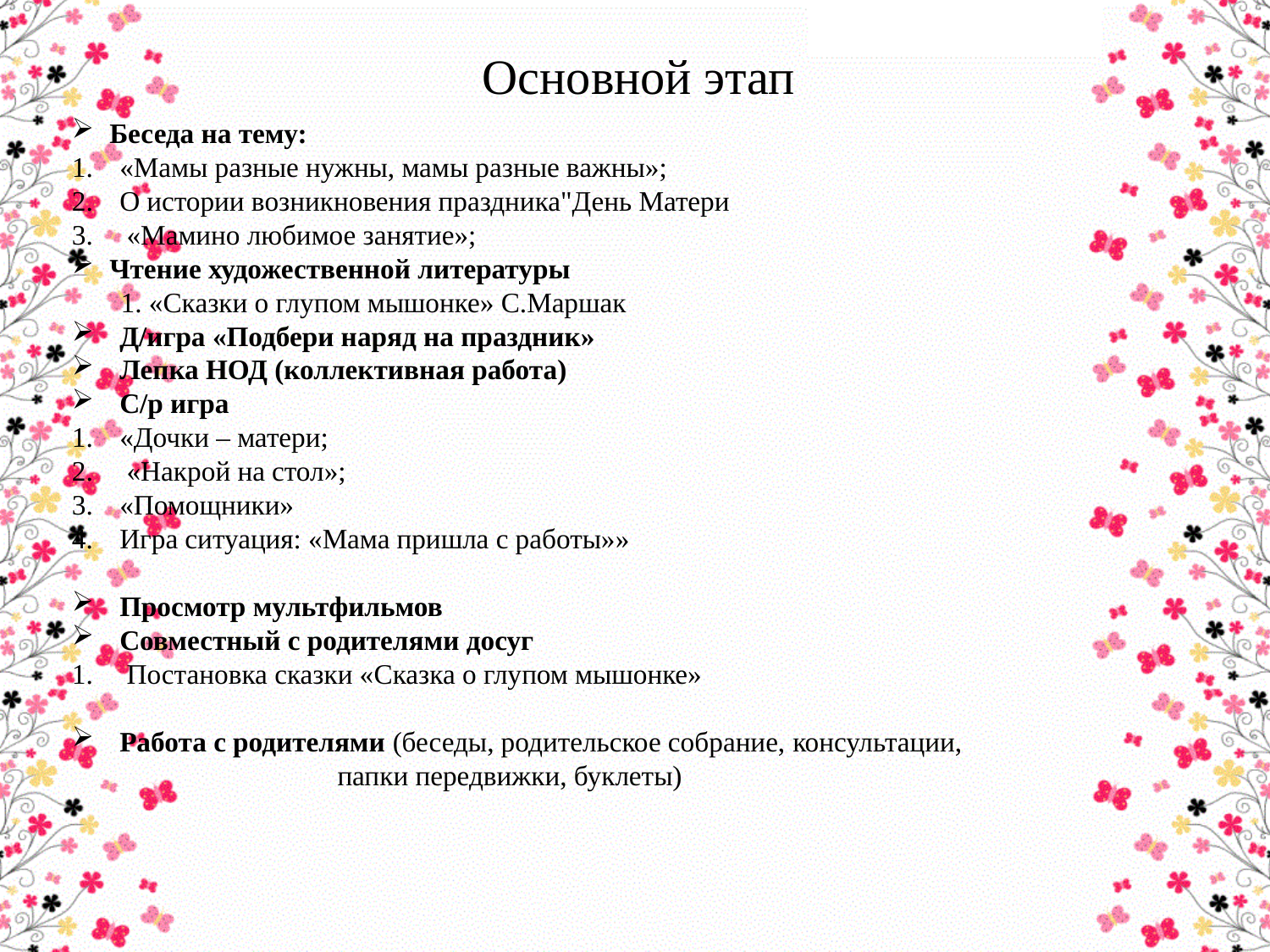

# Основной этап
Беседа на тему:
«Мамы разные нужны, мамы разные важны»;
О истории возникновения праздника"День Матери
 «Мамино любимое занятие»;
Чтение художественной литературы
       1. «Сказки о глупом мышонке» С.Маршак
Д/игра «Подбери наряд на праздник»
Лепка НОД (коллективная работа)
С/р игра
«Дочки – матери;
 «Накрой на стол»;
«Помощники»
Игра ситуация: «Мама пришла с работы»»

Просмотр мультфильмов
Совместный с родителями досуг
 Постановка сказки «Сказка о глупом мышонке»

Работа с родителями (беседы, родительское собрание, консультации,
                                      папки передвижки, буклеты)